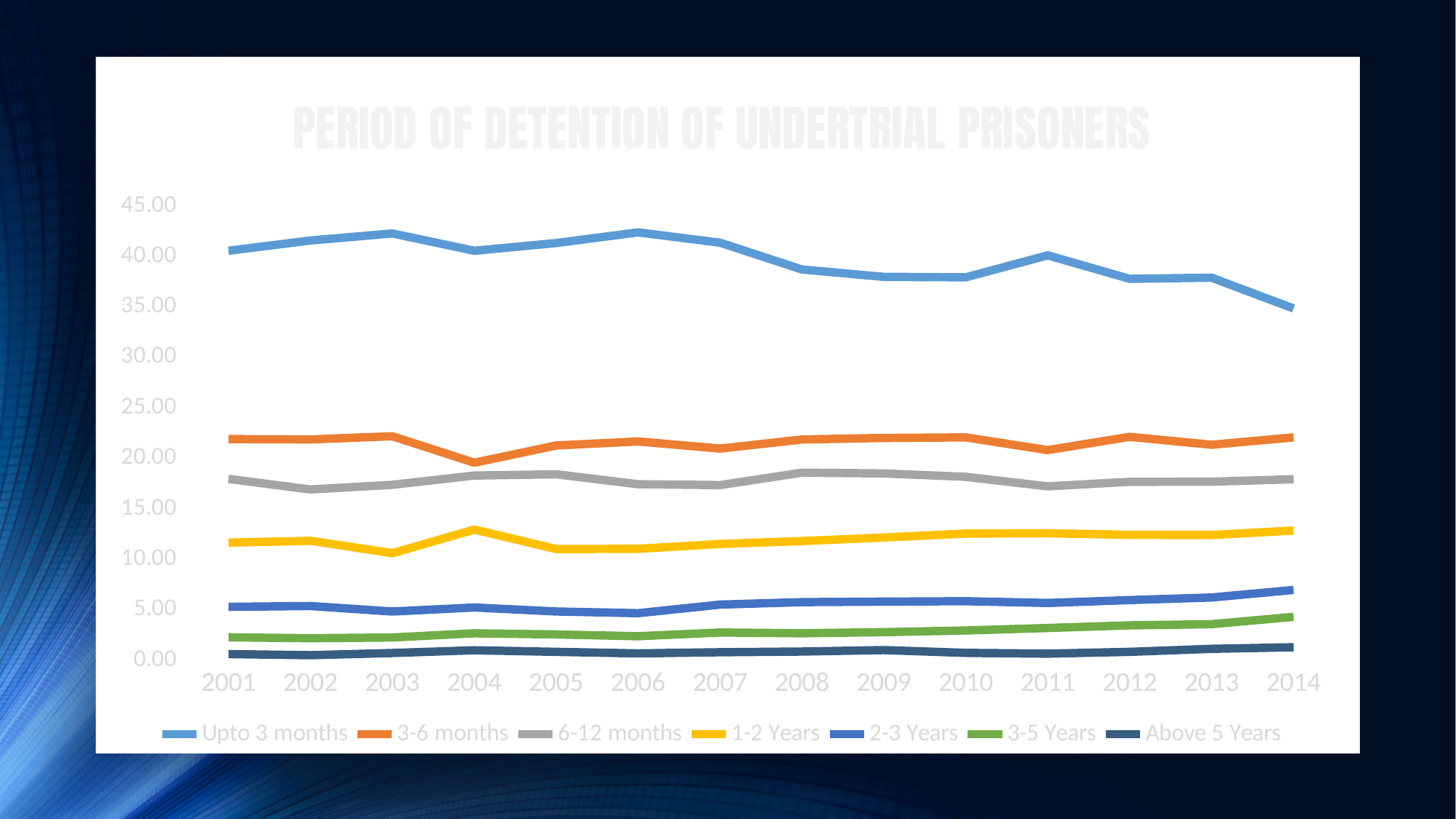

### Chart: PERIOD OF DETENTION OF UNDERTRIAL PRISONERS

| Category | Upto 3 months | 3-6 months | 6-12 months | 1-2 Years | 2-3 Years | 3-5 Years | Above 5 Years |
|---|---|---|---|---|---|---|---|
| 2001 | 40.531299673485286 | 21.870598731075958 | 17.92977895723608 | 11.610519117640399 | 5.251860137579987 | 2.2335236870349653 | 0.5724196959473229 |
| 2002 | 41.54628359293036 | 21.83753441117657 | 16.878289798150988 | 11.800231350711538 | 5.334516988136551 | 2.1431325603708786 | 0.4600112985231216 |
| 2003 | 42.2474708028191 | 22.154940319216383 | 17.340966102785103 | 10.56979297797462 | 4.791002398257818 | 2.2154021446489445 | 0.6804252542980272 |
| 2004 | 40.53193939114816 | 19.528853682125916 | 18.260489107907706 | 12.90609312393497 | 5.191360014737715 | 2.6283793119329433 | 0.9528853682125915 |
| 2005 | 41.29604008841047 | 21.235384433683713 | 18.382290910931516 | 10.977492449678584 | 4.795508613271694 | 2.518601629857092 | 0.7946818741669338 |
| 2006 | 42.35332974507022 | 21.63885762750567 | 17.399406305556912 | 11.002104027009835 | 4.625189607085189 | 2.3413416842002253 | 0.6397710035719528 |
| 2007 | 41.32941406390217 | 20.929536906675388 | 17.316443781483446 | 11.48181089392048 | 5.476075572235938 | 2.712512015060205 | 0.7542067667223713 |
| 2008 | 38.675909556155204 | 21.83089854533048 | 18.545485561862225 | 11.770339009335938 | 5.717487050649794 | 2.6340684221953414 | 0.8258118544710152 |
| 2009 | 37.94343815446596 | 21.983261658486676 | 18.466930984316797 | 12.124506402775335 | 5.76729388818724 | 2.7465588080126615 | 0.9680101037553356 |
| 2010 | 37.904105823455424 | 22.039750435238943 | 18.13217936009463 | 12.511557780572932 | 5.809294538063623 | 2.9121442077818225 | 0.6909678547926263 |
| 2011 | 40.07669983416252 | 20.781923714759536 | 17.18698175787728 | 12.546019900497512 | 5.635157545605307 | 3.1571310116086235 | 0.6160862354892206 |
| 2012 | 37.74940456805189 | 22.09317381904362 | 17.638911232573562 | 12.384984520731233 | 5.921752198291591 | 3.416033304951404 | 0.7957403563567019 |
| 2013 | 37.865660334 | 21.30820852917204 | 17.649720110734894 | 12.36898704861348 | 6.179466648474163 | 3.5338937103011454 | 1.094063618704287 |
| 2014 | 34.814885516422216 | 22.03733751886849 | 17.89386981713029 | 12.813605817328257 | 6.928404017265333 | 4.260478861986927 | 1.2514184509984836 |